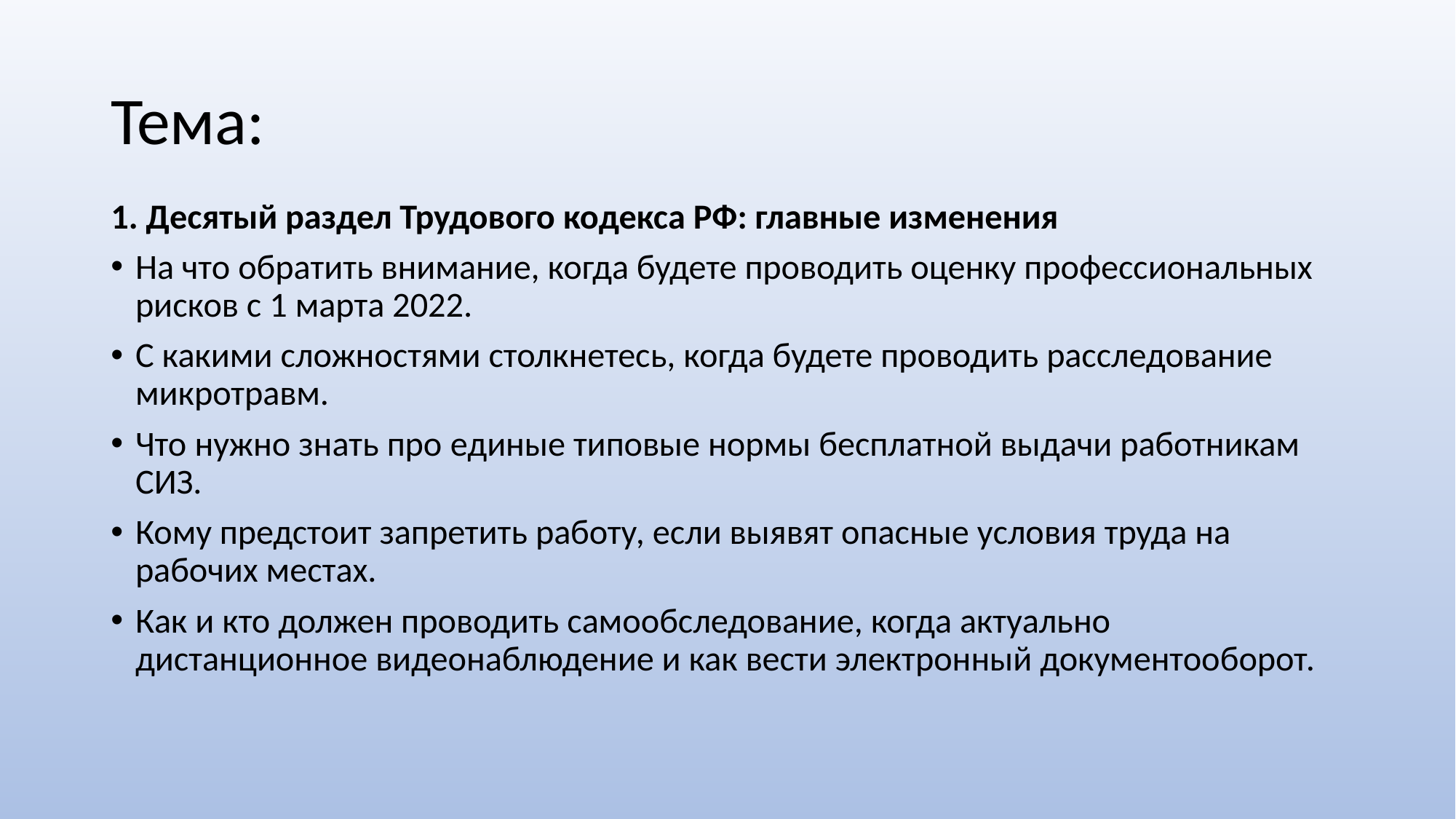

# Тема:
1. Десятый раздел Трудового кодекса РФ: главные изменения
На что обратить внимание, когда будете проводить оценку профессиональных рисков с 1 марта 2022.
С какими сложностями столкнетесь, когда будете проводить расследование микротравм.
Что нужно знать про единые типовые нормы бесплатной выдачи работникам СИЗ.
Кому предстоит запретить работу, если выявят опасные условия труда на рабочих местах.
Как и кто должен проводить самообследование, когда актуально дистанционное видеонаблюдение и как вести электронный документооборот.